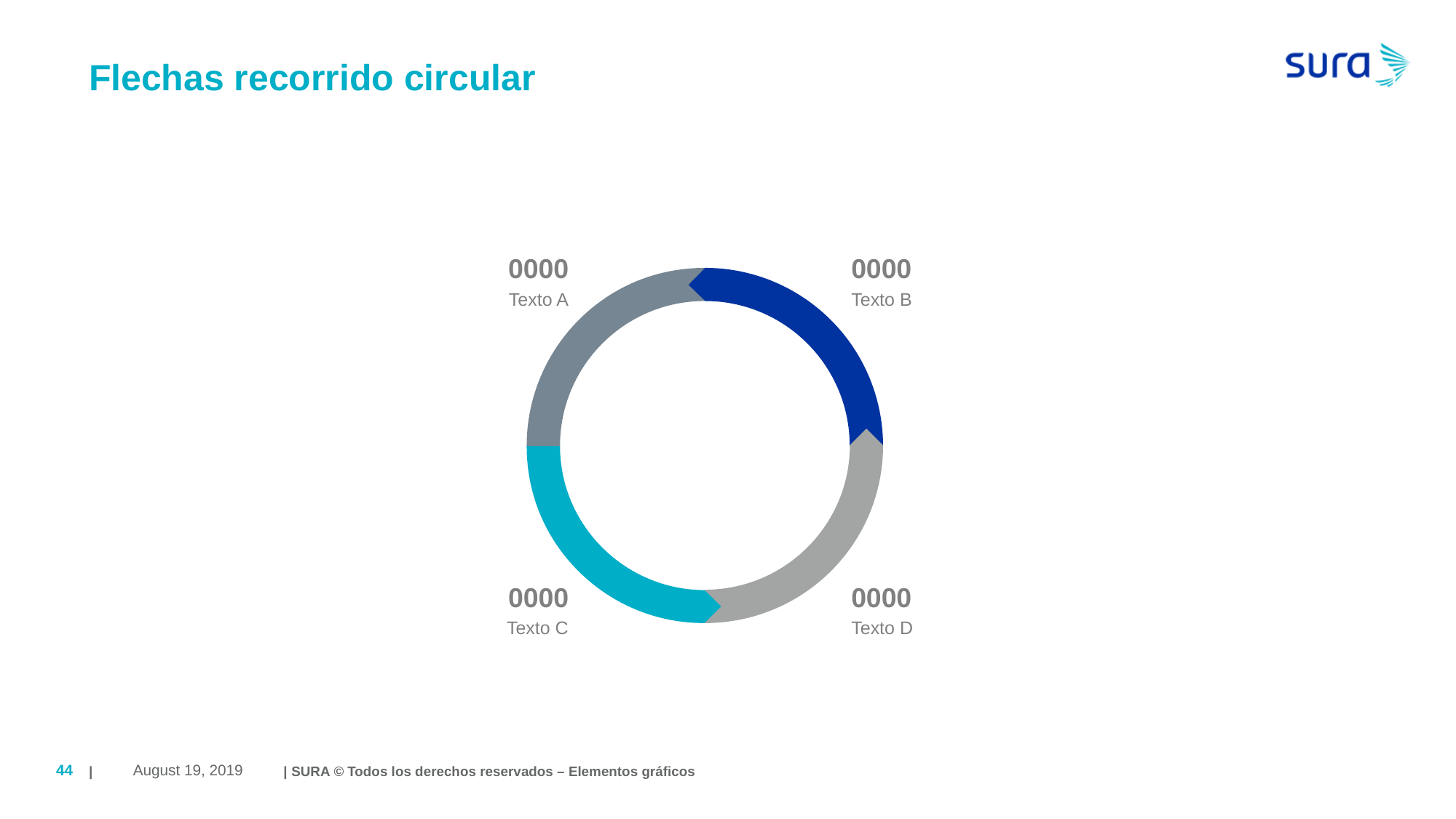

# Flechas recorrido circular
0000
0000

Texto A
Texto B

0000
0000
Texto C
Texto D
|                                                  | SURA © Todos los derechos reservados – Elementos gráficos
44
August 19, 2019